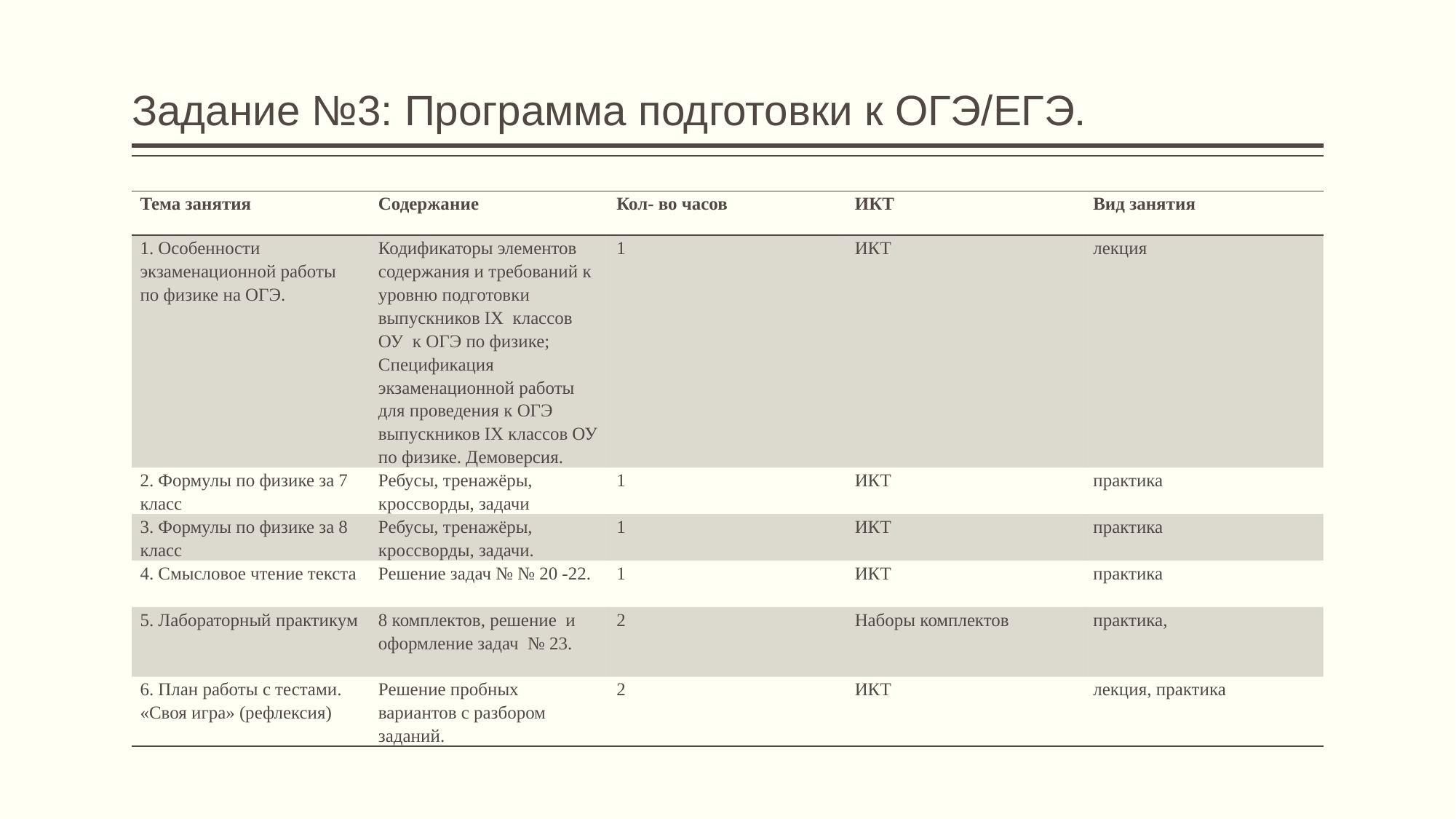

# Задание №3: Программа подготовки к ОГЭ/ЕГЭ.
| Тема занятия | Содержание | Кол- во часов | ИКТ | Вид занятия |
| --- | --- | --- | --- | --- |
| 1. Особенности экзаменационной работы по физике на ОГЭ. | Кодификаторы элементов содержания и требований к уровню подготовки выпускников IX классов ОУ к ОГЭ по физике; Спецификация экзаменационной работы для проведения к ОГЭ выпускников IX классов ОУ по физике. Демоверсия. | 1 | ИКТ | лекция |
| 2. Формулы по физике за 7 класс | Ребусы, тренажёры, кроссворды, задачи | 1 | ИКТ | практика |
| 3. Формулы по физике за 8 класс | Ребусы, тренажёры, кроссворды, задачи. | 1 | ИКТ | практика |
| 4. Смысловое чтение текста | Решение задач № № 20 -22. | 1 | ИКТ | практика |
| 5. Лабораторный практикум | 8 комплектов, решение и оформление задач № 23. | 2 | Наборы комплектов | практика, |
| 6. План работы с тестами. «Своя игра» (рефлексия) | Решение пробных вариантов с разбором заданий. | 2 | ИКТ | лекция, практика |